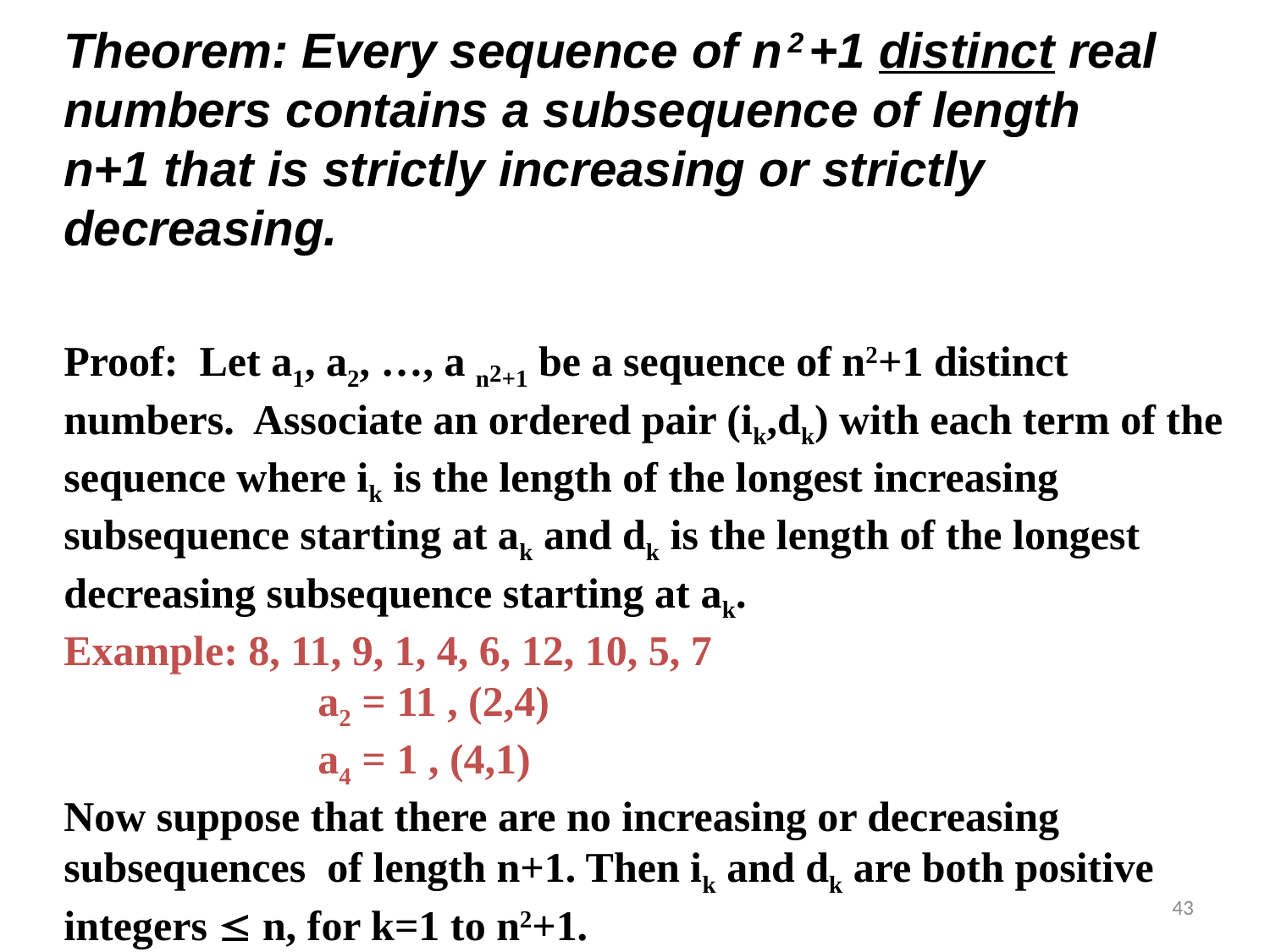

# Theorem: Every sequence of n2+1 distinct real numbers contains a subsequence of length n+1 that is strictly increasing or strictly decreasing.
Proof:  Let a1, a2, …, a n2+1 be a sequence of n2+1 distinct numbers.  Associate an ordered pair (ik,dk) with each term of the sequence where ik is the length of the longest increasing subsequence starting at ak and dk is the length of the longest decreasing subsequence starting at ak.
Example: 8, 11, 9, 1, 4, 6, 12, 10, 5, 7
		a2 = 11 , (2,4)
		a4 = 1 , (4,1)
Now suppose that there are no increasing or decreasing subsequences  of length n+1. Then ik and dk are both positive integers ≤ n, for k=1 to n2+1.
43